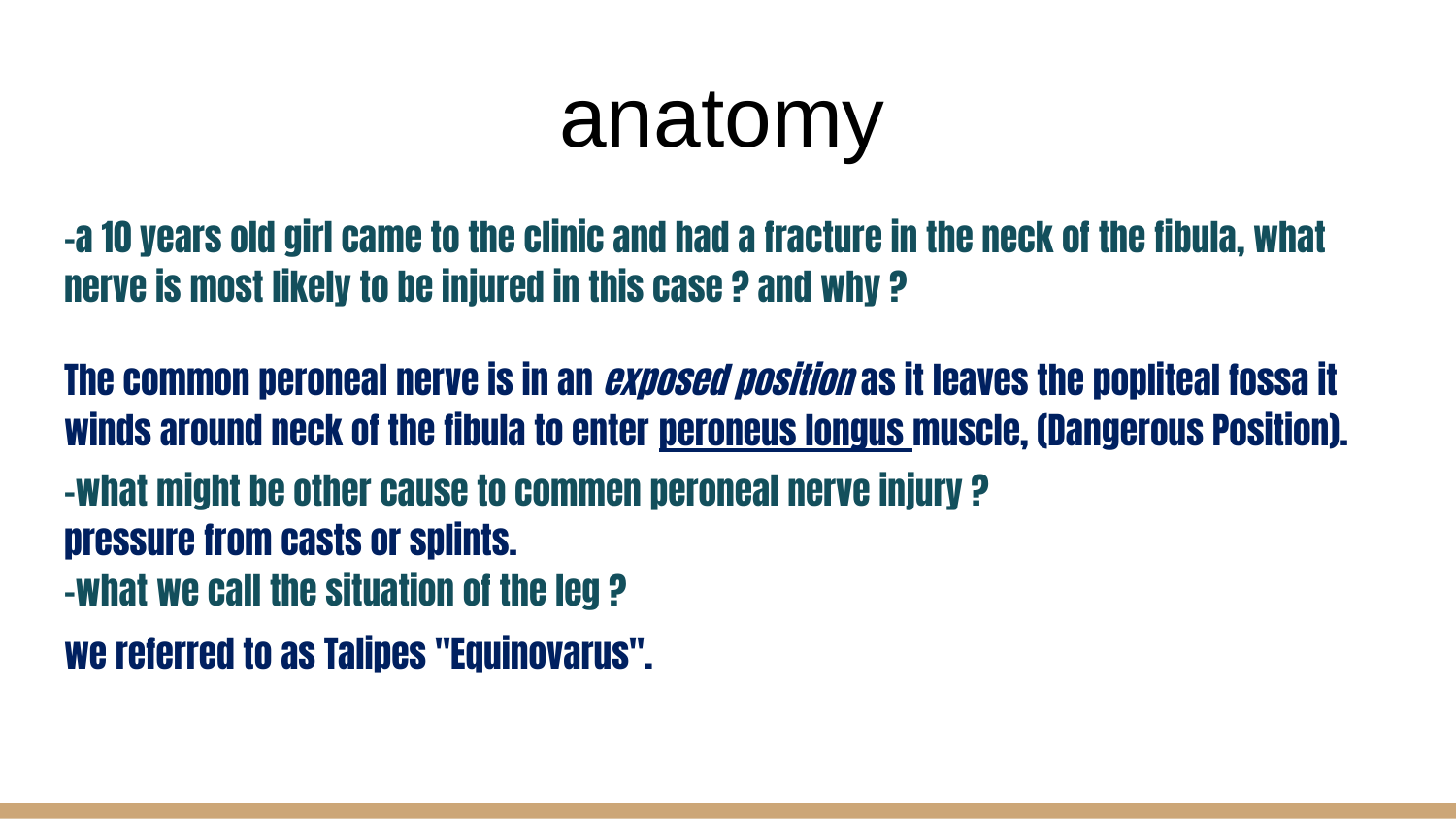

# anatomy
-a 10 years old girl came to the clinic and had a fracture in the neck of the fibula, what nerve is most likely to be injured in this case ? and why ?
The common peroneal nerve is in an exposed position as it leaves the popliteal fossa it winds around neck of the fibula to enter peroneus longus muscle, (Dangerous Position).
-what might be other cause to commen peroneal nerve injury ?
pressure from casts or splints.
-what we call the situation of the leg ?
we referred to as Talipes "Equinovarus".